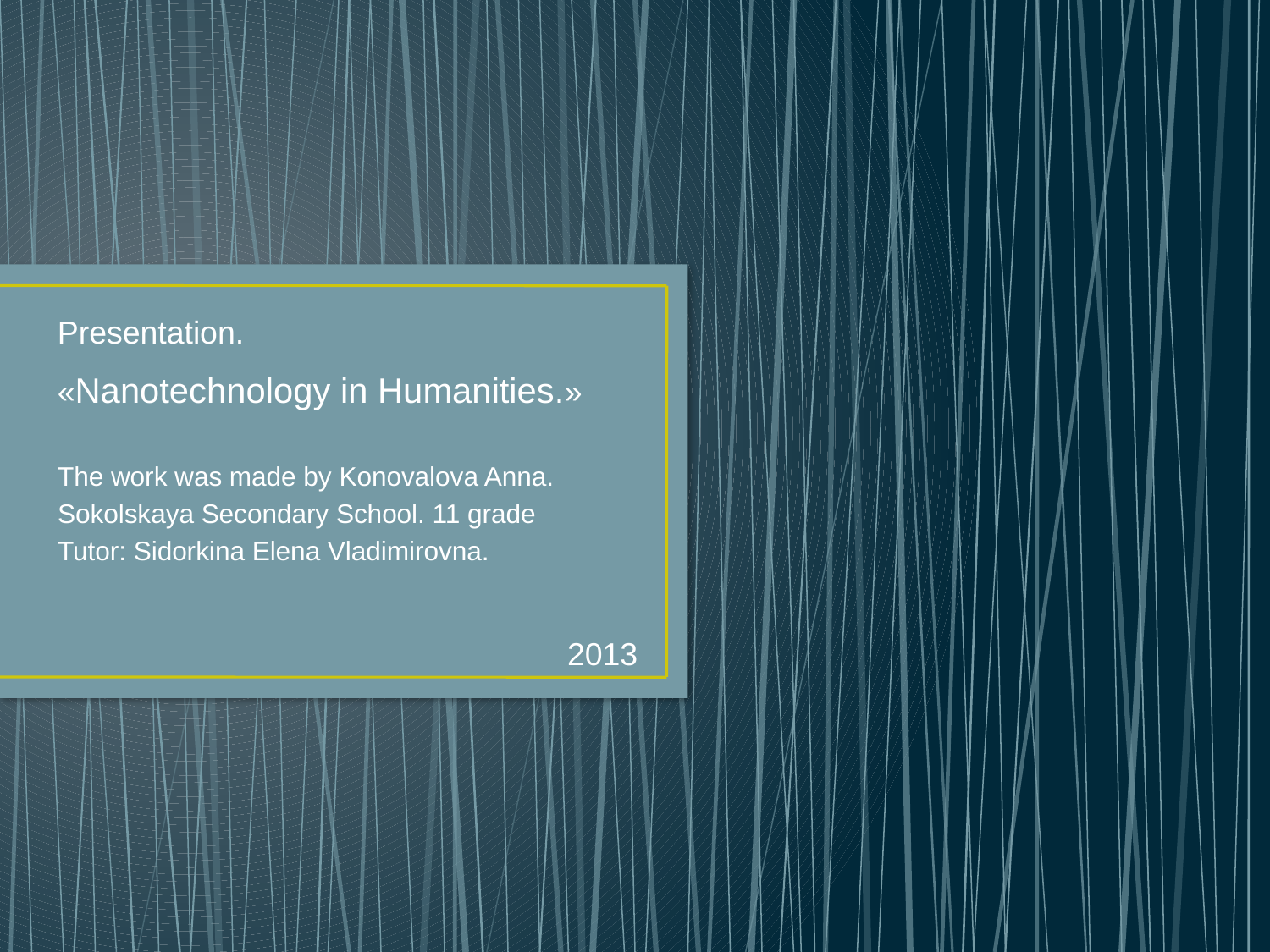

Presentation.
«Nanotechnology in Humanities.»

The work was made by Konovalova Anna.
Sokolskaya Secondary School. 11 grade
Tutor: Sidorkina Elena Vladimirovna.
2013